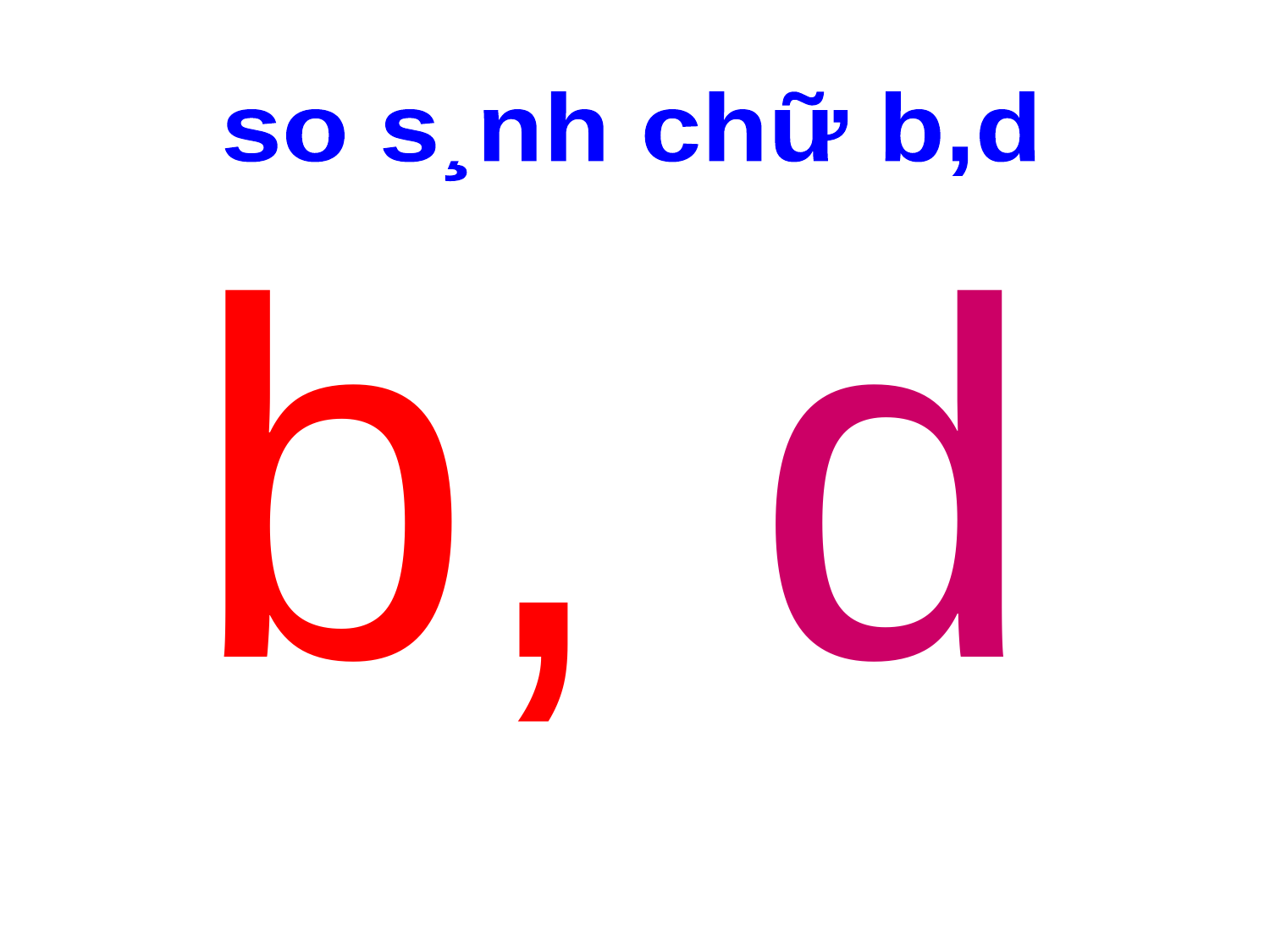

# b, d
so s¸nh chữ b,d